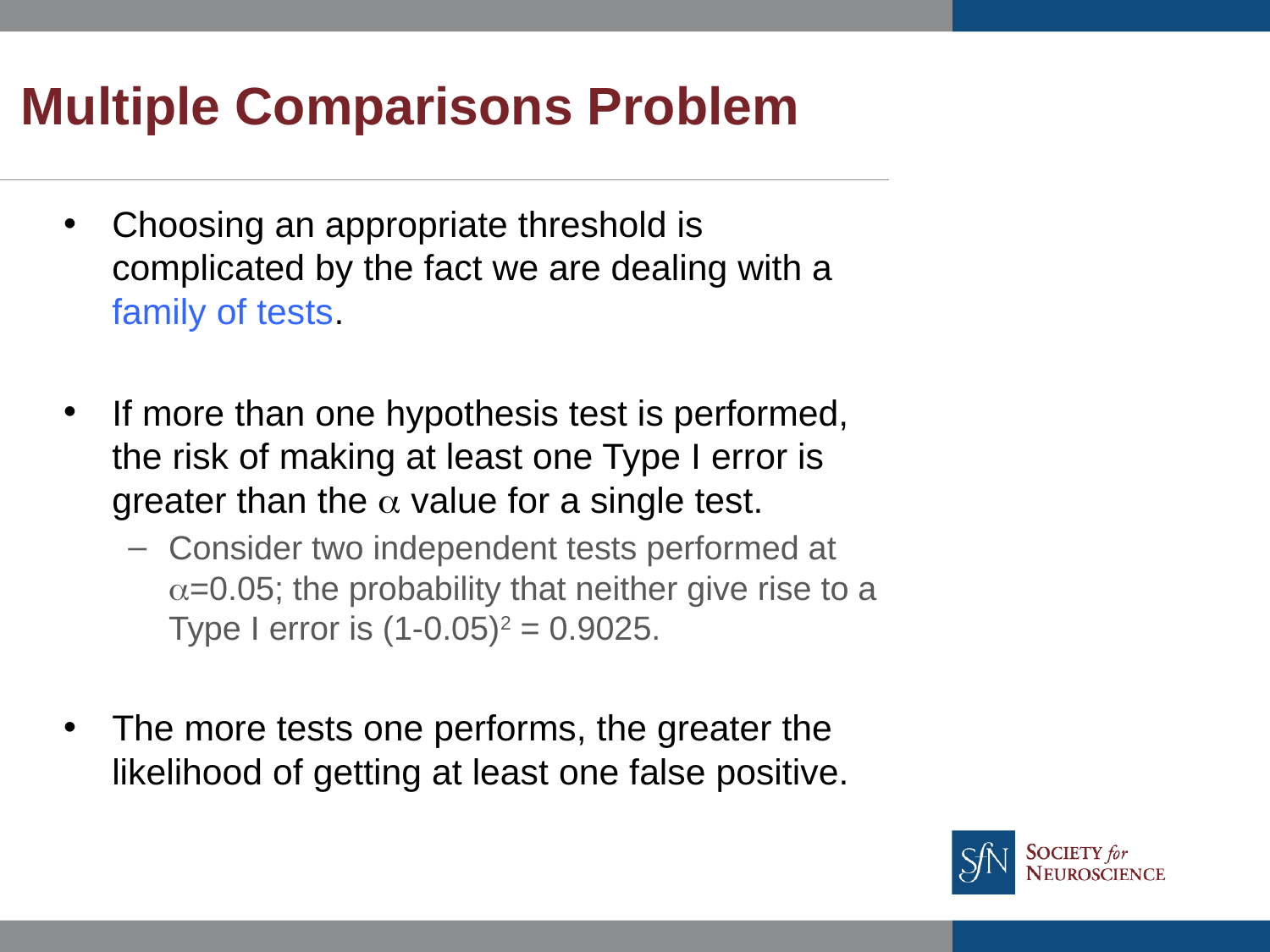

# Multiple Comparisons Problem
Choosing an appropriate threshold is complicated by the fact we are dealing with a family of tests.

If more than one hypothesis test is performed, the risk of making at least one Type I error is greater than the α value for a single test.
Consider two independent tests performed at α=0.05; the probability that neither give rise to a Type I error is (1-0.05)2 = 0.9025.

The more tests one performs, the greater the likelihood of getting at least one false positive.